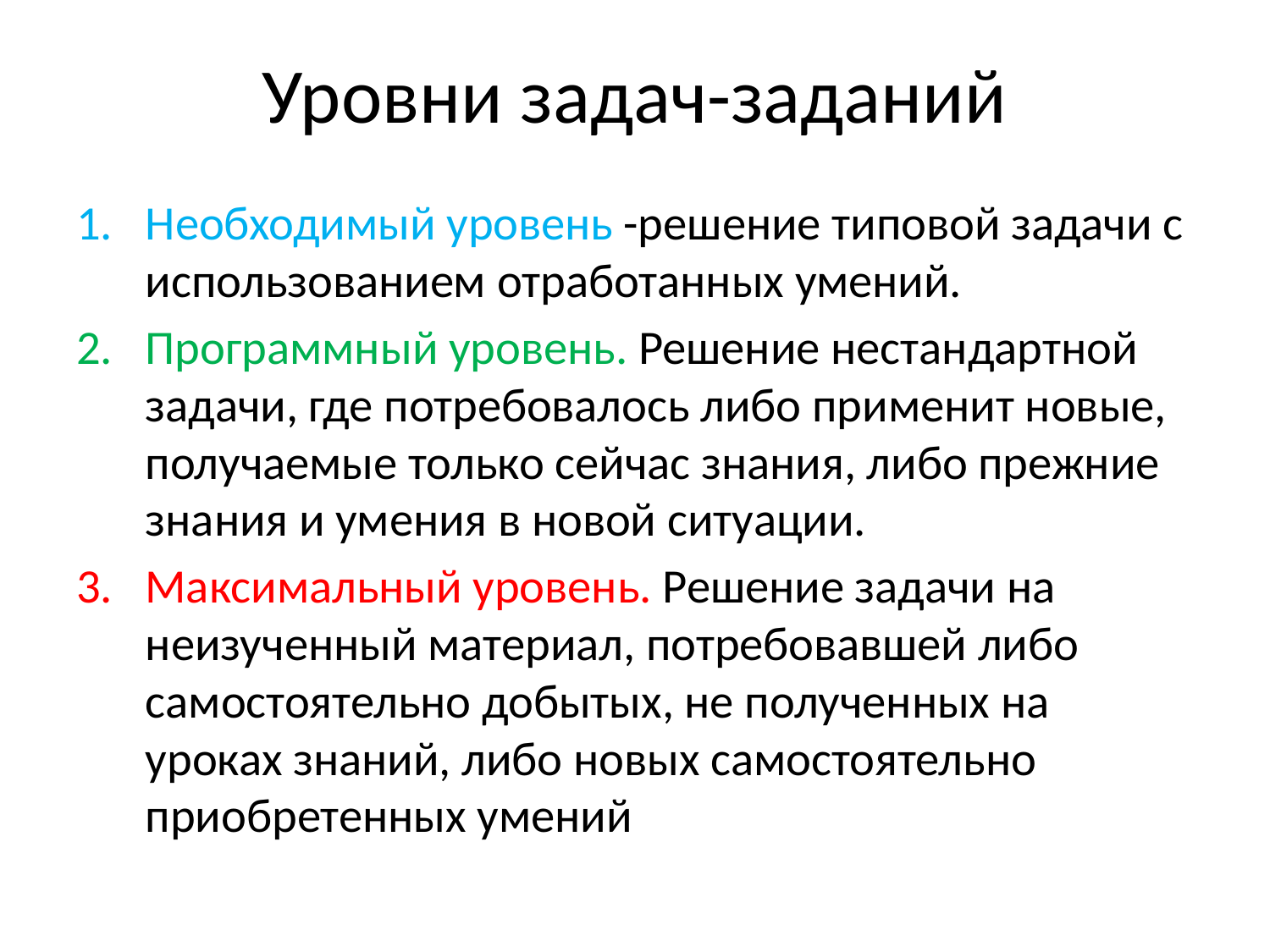

# Уровни задач-заданий
Необходимый уровень -решение типовой задачи с использованием отработанных умений.
Программный уровень. Решение нестандартной задачи, где потребовалось либо применит новые, получаемые только сейчас знания, либо прежние знания и умения в новой ситуации.
Максимальный уровень. Решение задачи на неизученный материал, потребовавшей либо самостоятельно добытых, не полученных на уроках знаний, либо новых самостоятельно приобретенных умений